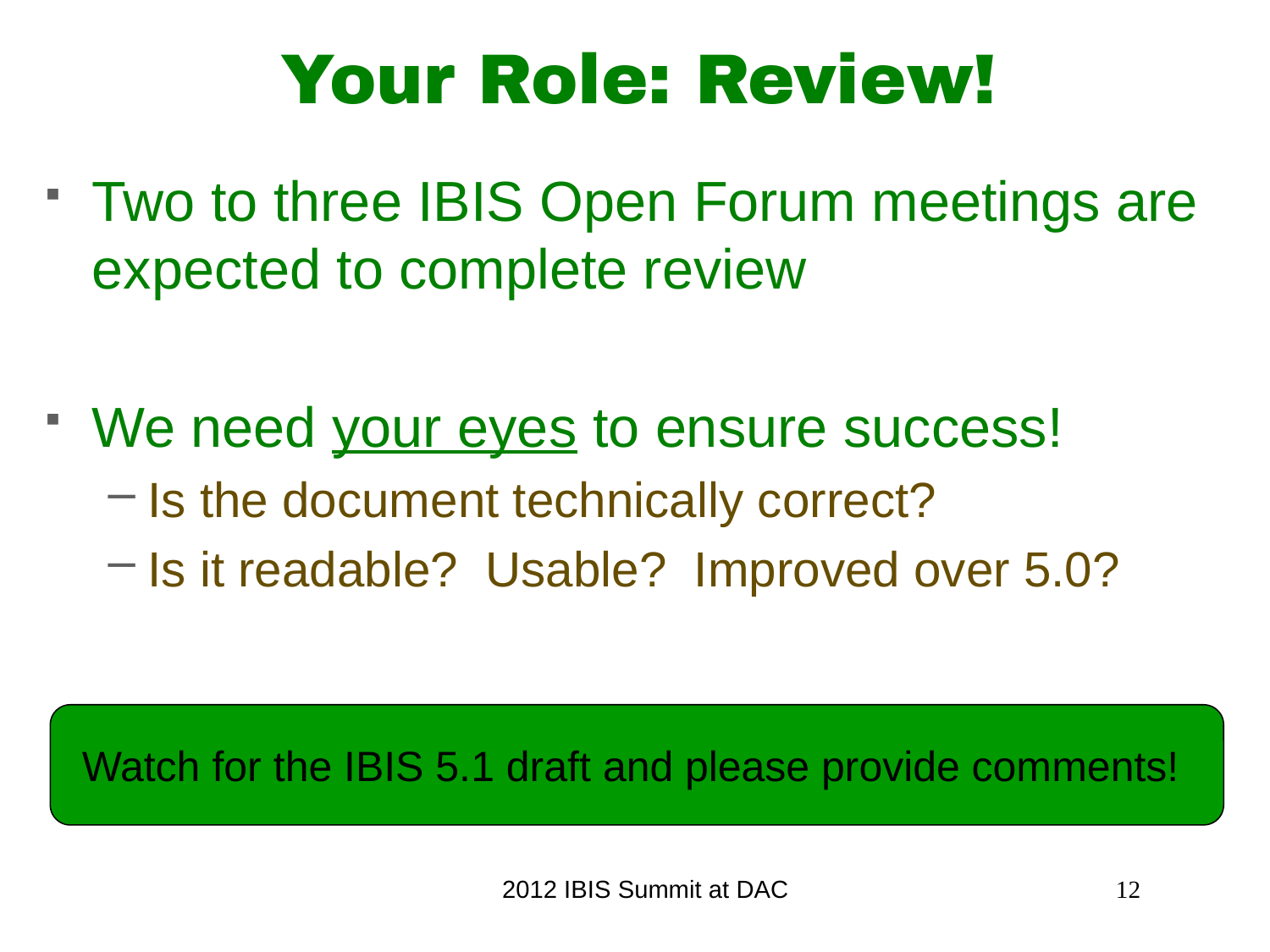

# Your Role: Review!
Two to three IBIS Open Forum meetings are expected to complete review

We need your eyes to ensure success!
Is the document technically correct?
Is it readable?  Usable?  Improved over 5.0?

Watch for the IBIS 5.1 draft and please provide comments!

2012 IBIS Summit at DAC

12